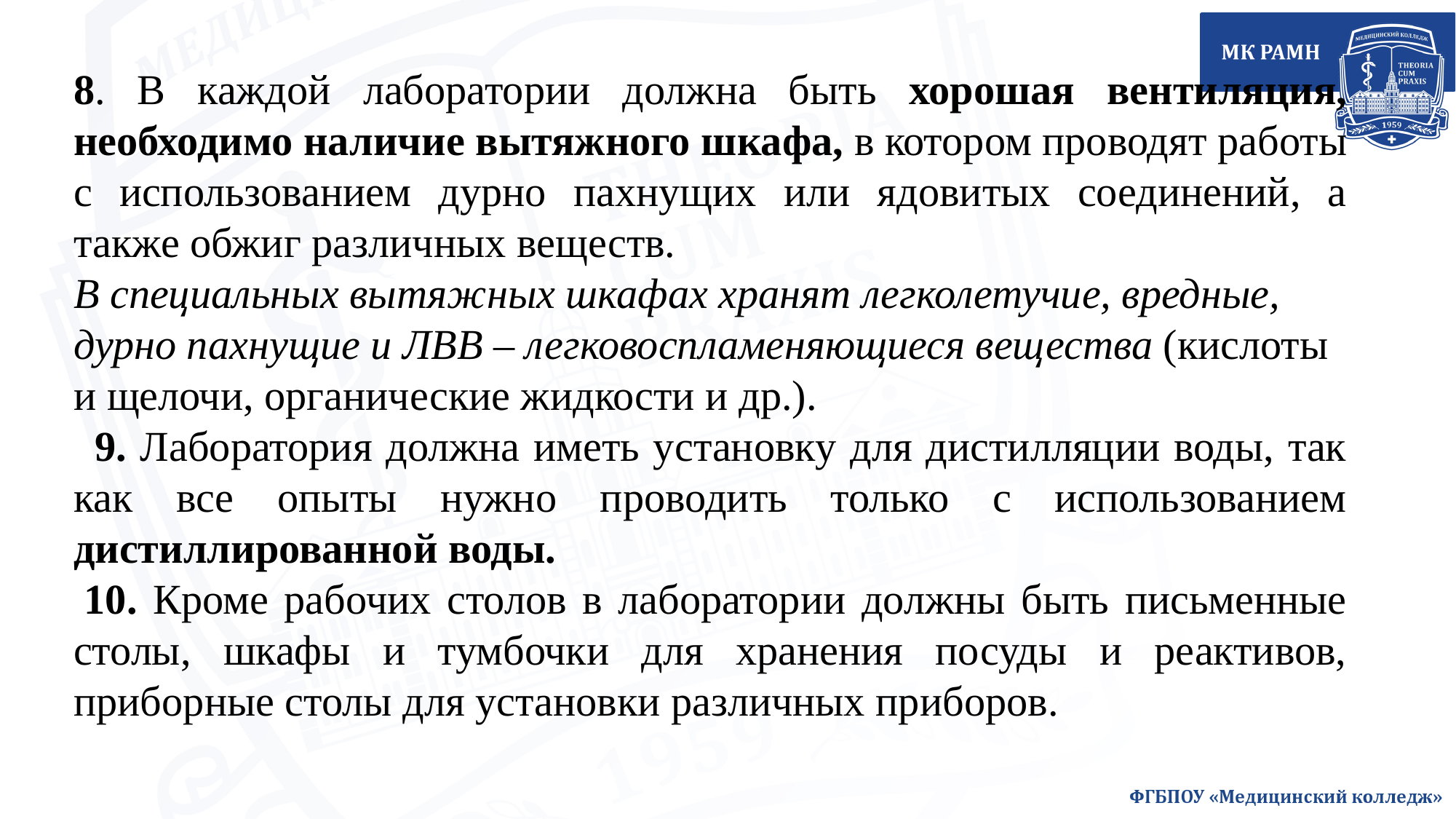

8. В каждой лаборатории должна быть хорошая вентиляция, необходимо наличие вытяжного шкафа, в котором проводят работы с использованием дурно пахнущих или ядовитых соединений, а также обжиг различных веществ.
В специальных вытяжных шкафах хранят легколетучие, вредные, дурно пахнущие и ЛВВ – легковоспламеняющиеся вещества (кислоты и щелочи, органические жидкости и др.).
  9. Лаборатория должна иметь установку для дистилляции воды, так как все опыты нужно проводить только с использованием дистиллированной воды.
 10. Кроме рабочих столов в лаборатории должны быть письменные столы, шкафы и тумбочки для хранения посуды и реактивов, приборные столы для установки различных приборов.